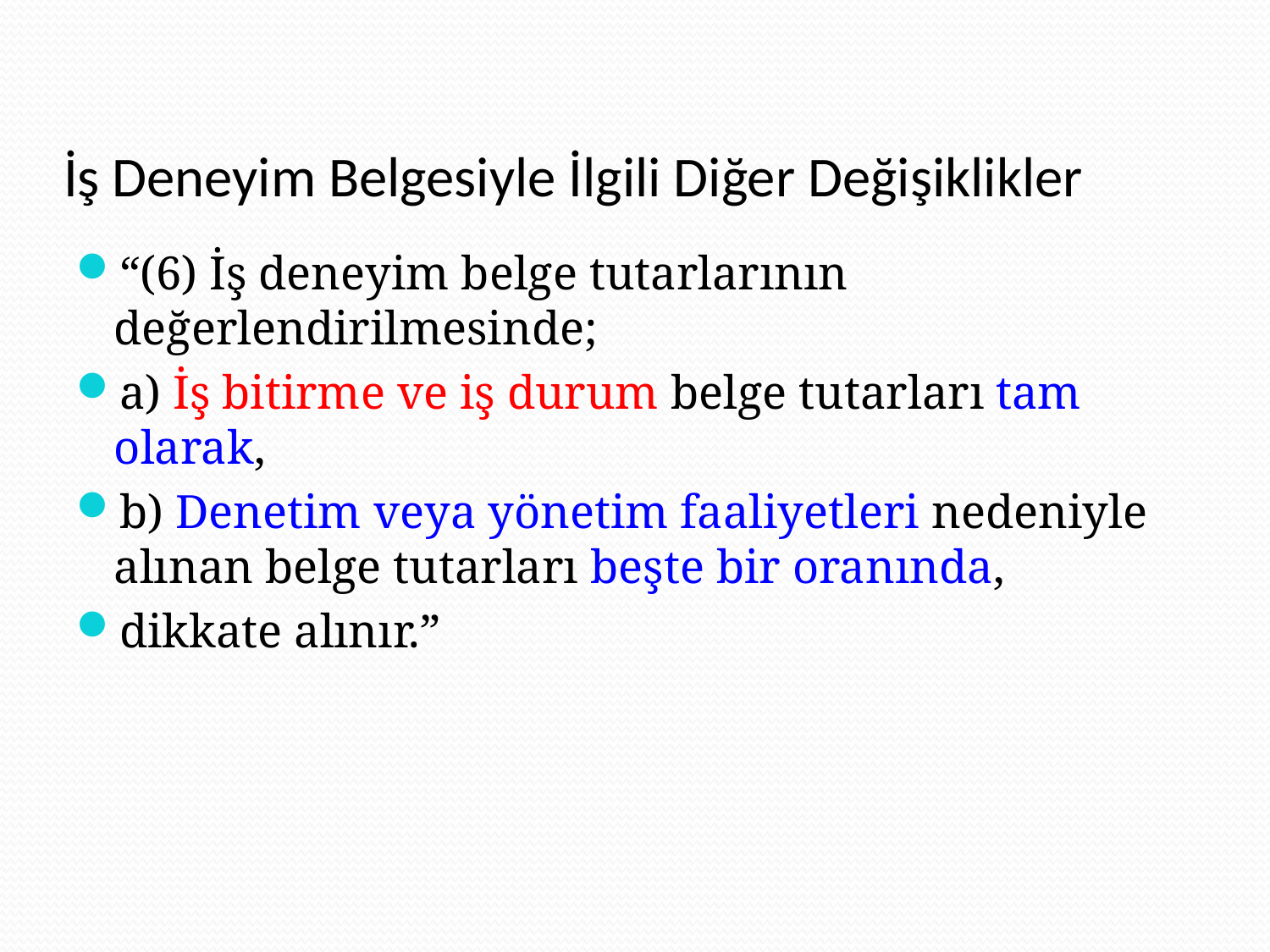

# İş Deneyim Belgesiyle İlgili Diğer Değişiklikler
“(6) İş deneyim belge tutarlarının değerlendirilmesinde;
a) İş bitirme ve iş durum belge tutarları tam olarak,
b) Denetim veya yönetim faaliyetleri nedeniyle alınan belge tutarları beşte bir oranında,
dikkate alınır.”